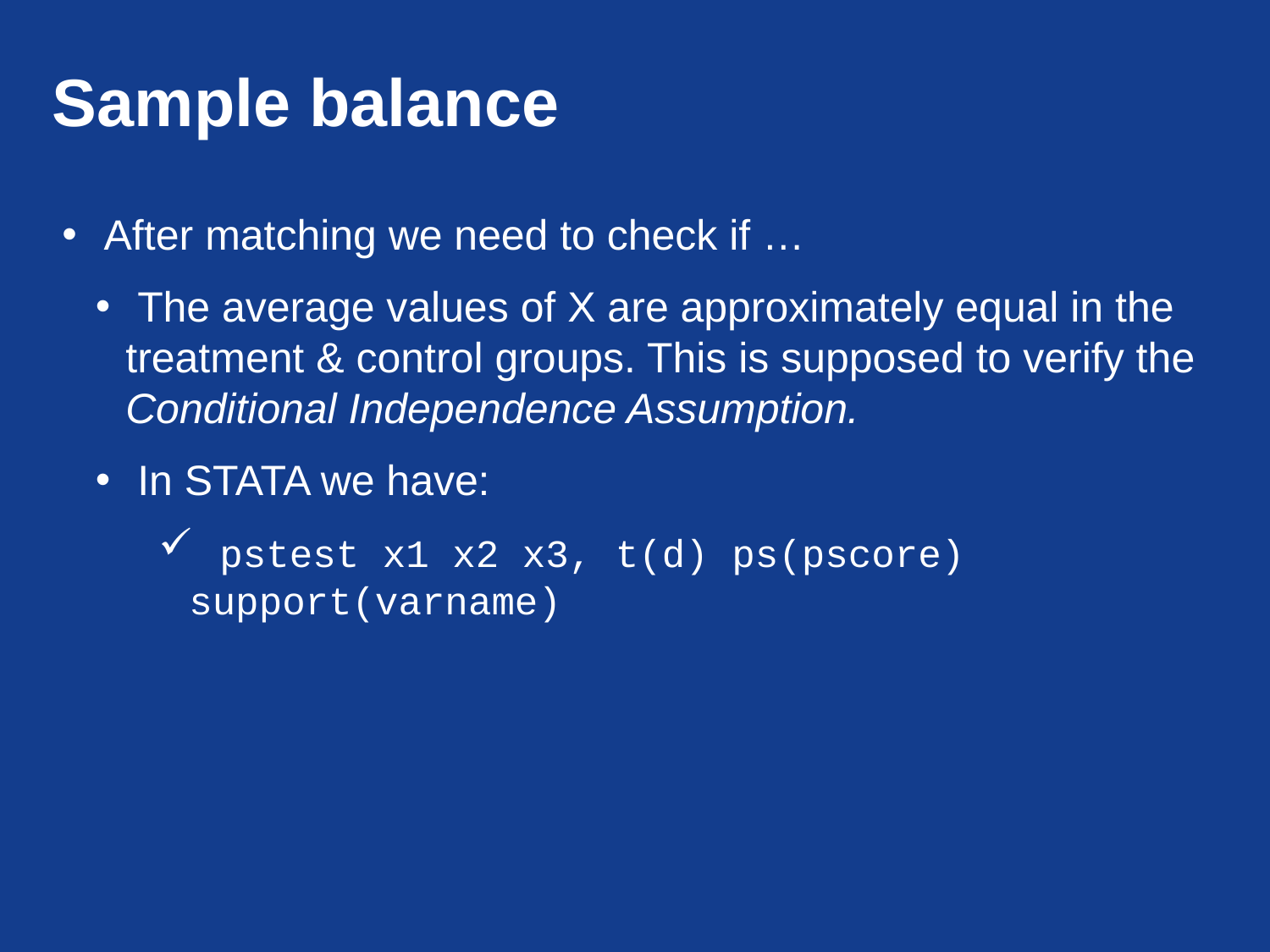

# Sample balance
 After matching we need to check if …
 The average values of X are approximately equal in the treatment & control groups. This is supposed to verify the Conditional Independence Assumption.
 In STATA we have:
 pstest x1 x2 x3, t(d) ps(pscore) support(varname)